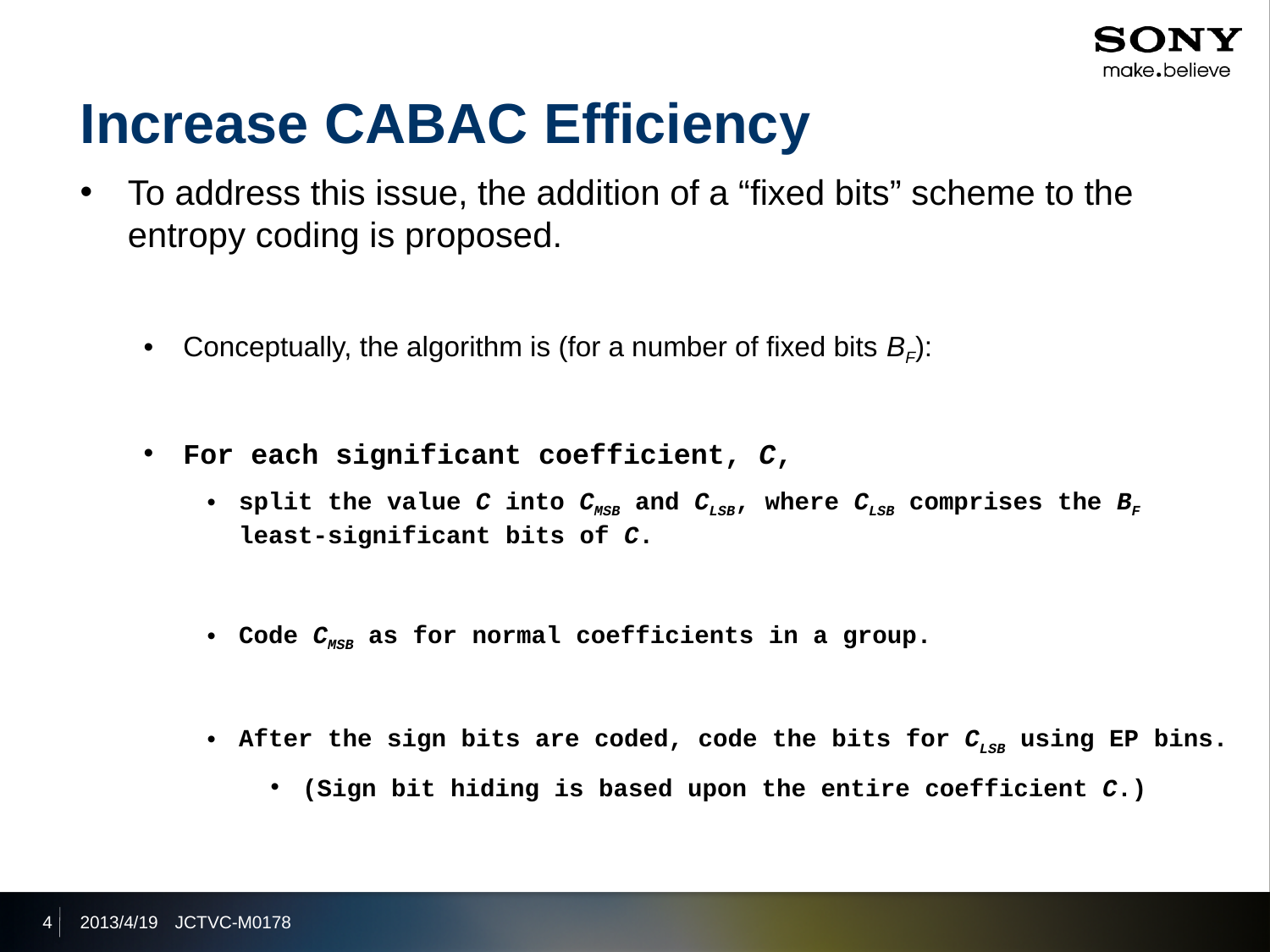

# Increase CABAC Efficiency
To address this issue, the addition of a “fixed bits” scheme to the entropy coding is proposed.

Conceptually, the algorithm is (for a number of fixed bits BF):

For each significant coefficient, C,
split the value C into CMSB and CLSB, where CLSB comprises the BF least-significant bits of C.

Code CMSB as for normal coefficients in a group.

After the sign bits are coded, code the bits for CLSB using EP bins.
(Sign bit hiding is based upon the entire coefficient C.)
4
2013/4/19
JCTVC-M0178